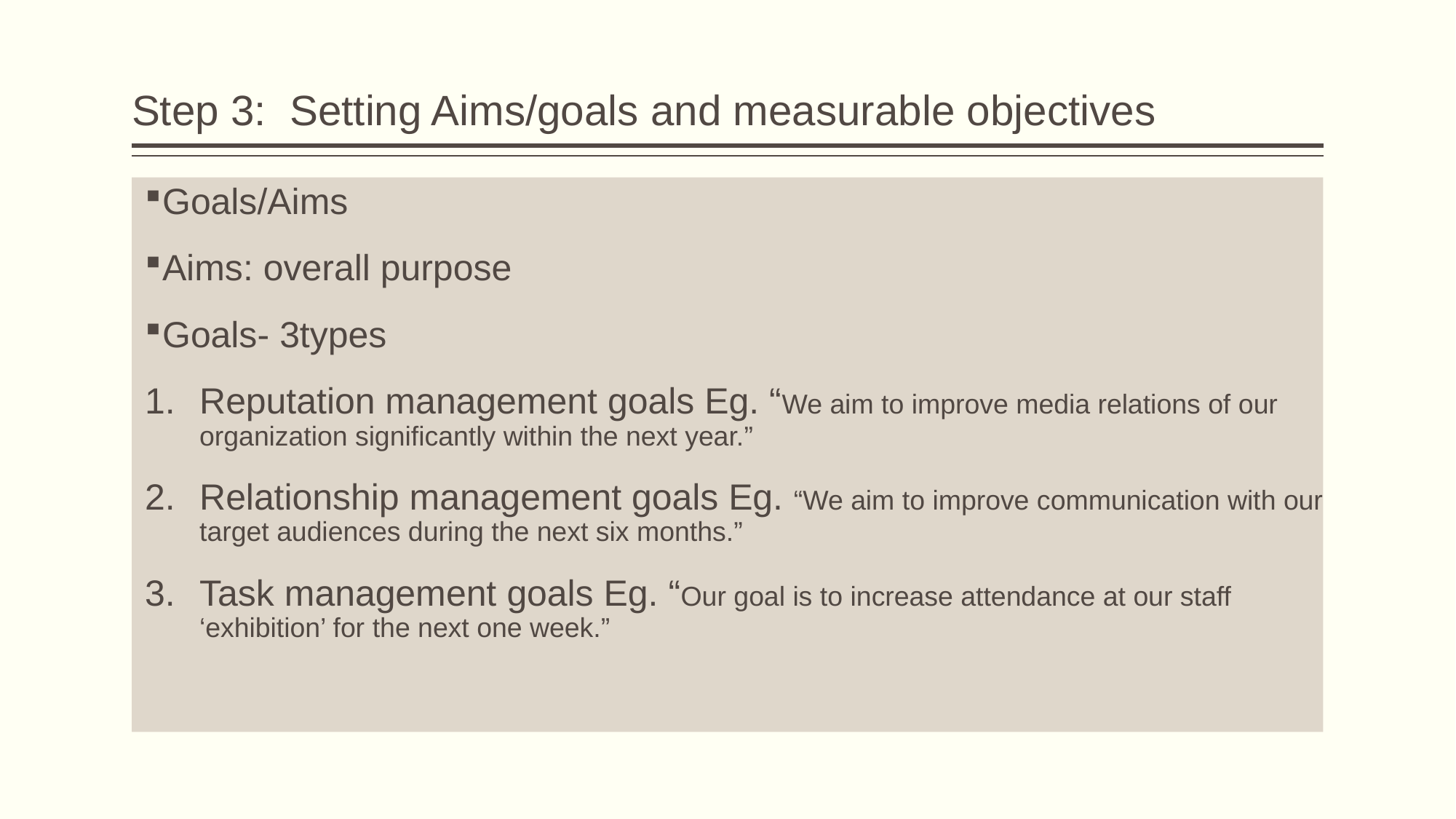

# Step 3:  Setting Aims/goals and measurable objectives
Goals/Aims
Aims: overall purpose
Goals- 3types
Reputation management goals Eg. “We aim to improve media relations of our organization significantly within the next year.”
Relationship management goals Eg. “We aim to improve communication with our target audiences during the next six months.”
Task management goals Eg. “Our goal is to increase attendance at our staff ‘exhibition’ for the next one week.”